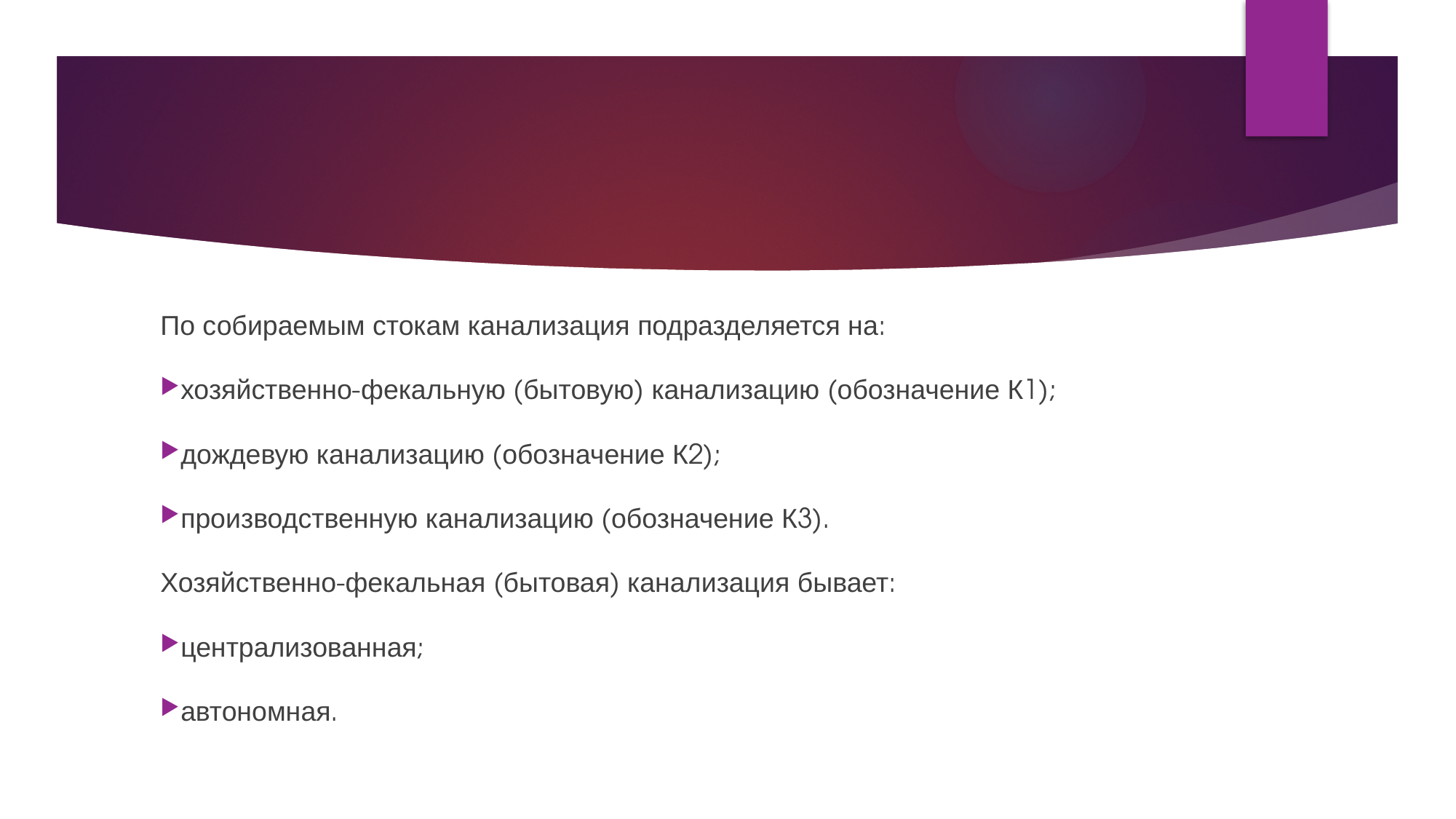

#
По собираемым стокам канализация подразделяется на:
хозяйственно-фекальную (бытовую) канализацию (обозначение К1);
дождевую канализацию (обозначение К2);
производственную канализацию (обозначение К3).
Хозяйственно-фекальная (бытовая) канализация бывает:
централизованная;
автономная.